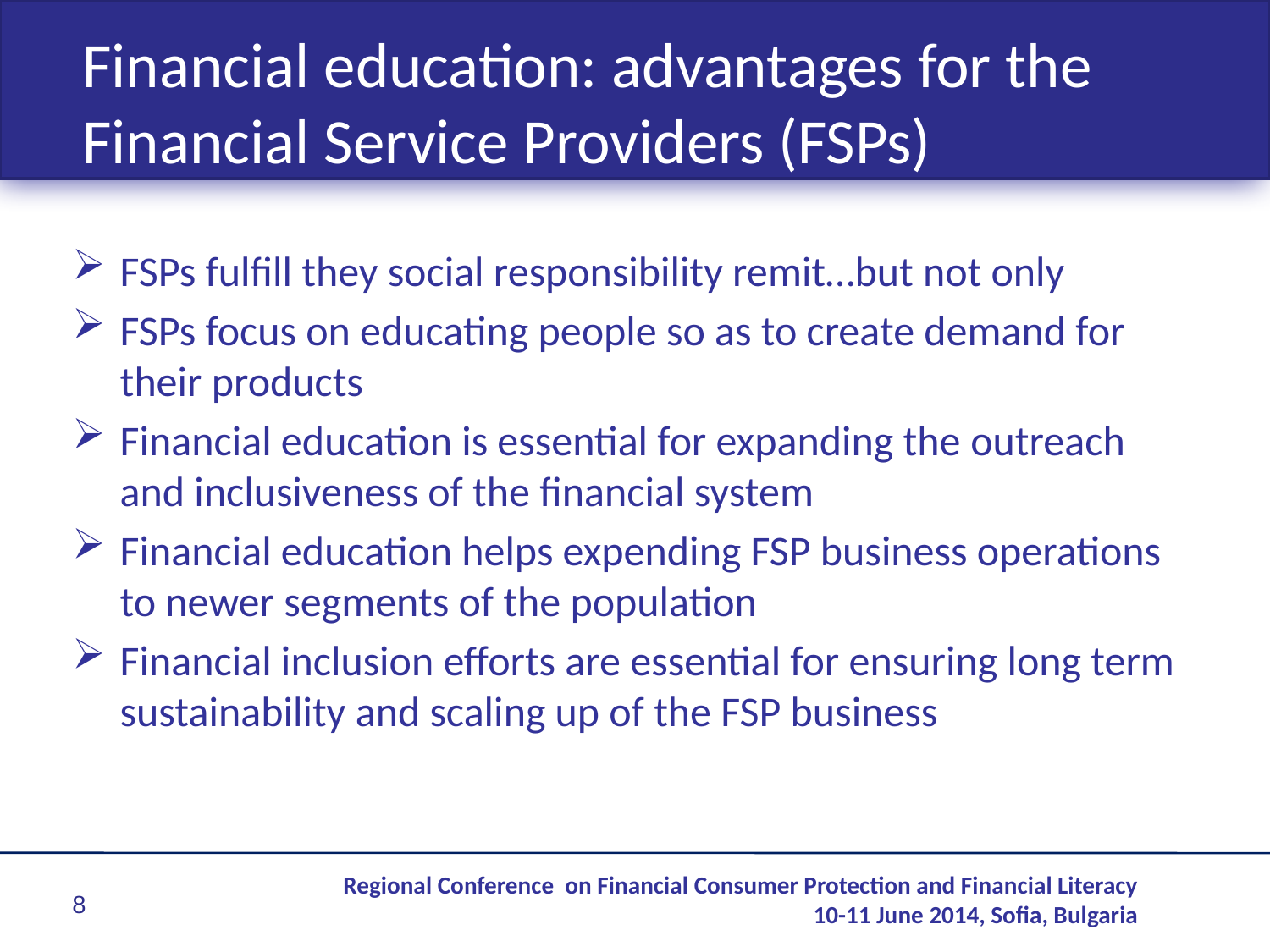

# Financial education: advantages for the Financial Service Providers (FSPs)
FSPs fulfill they social responsibility remit…but not only
FSPs focus on educating people so as to create demand for their products
Financial education is essential for expanding the outreach and inclusiveness of the financial system
Financial education helps expending FSP business operations to newer segments of the population
Financial inclusion efforts are essential for ensuring long term sustainability and scaling up of the FSP business

Regional Conference  on Financial Consumer Protection and Financial Literacy
10-11 June 2014, Sofia, Bulgaria

8